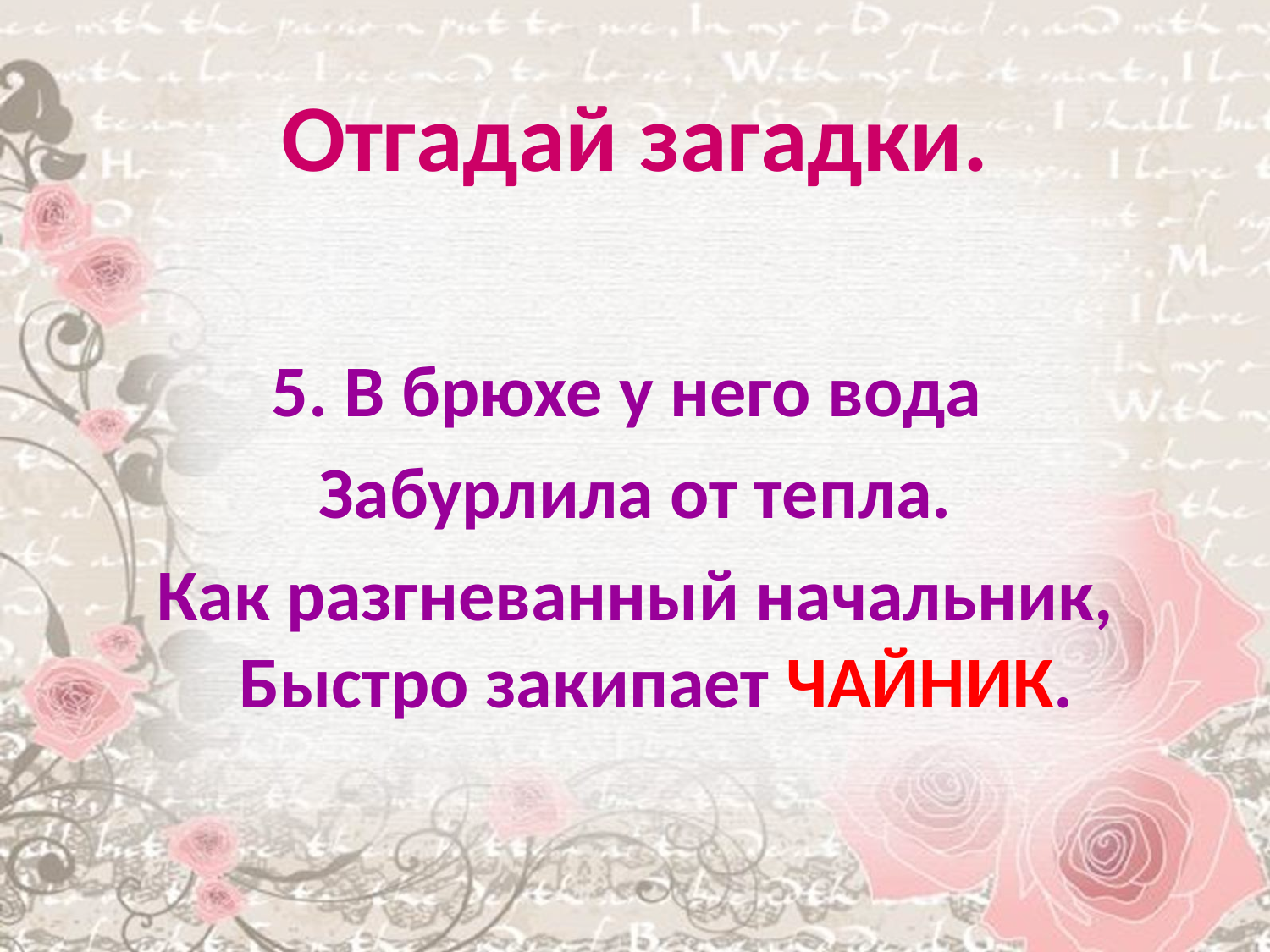

# Отгадай загадки.
5. В брюхе у него вода
Забурлила от тепла.
Как разгневанный начальник, Быстро закипает ЧАЙНИК.